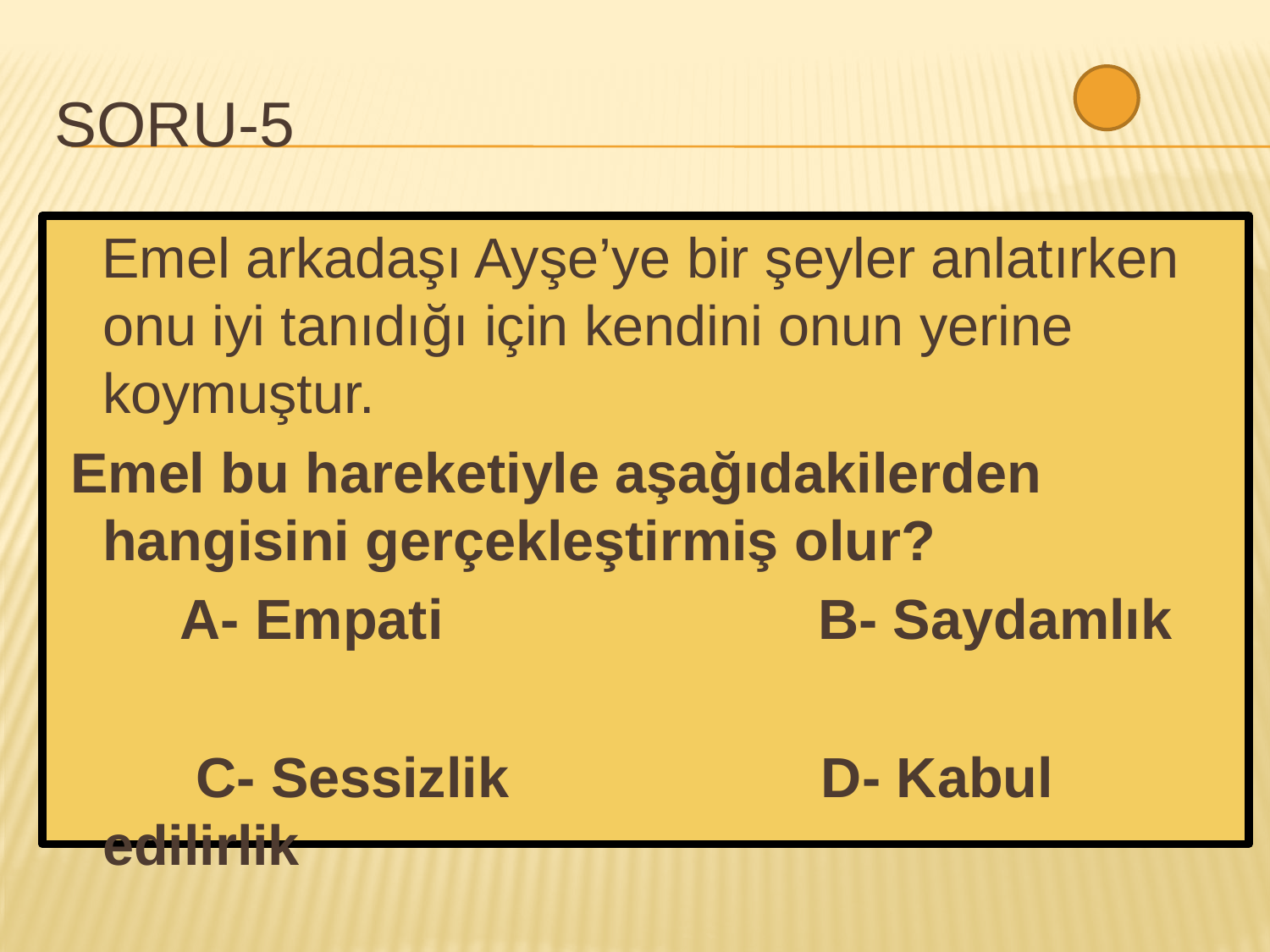

# SORU-5

   Emel arkadaşı Ayşe’ye bir şeyler anlatırken onu iyi tanıdığı için kendini onun yerine koymuştur.
 Emel bu hareketiyle aşağıdakilerden hangisini gerçekleştirmiş olur?
        A- Empati                        B- Saydamlık

         C- Sessizlik                    D- Kabul edilirlik